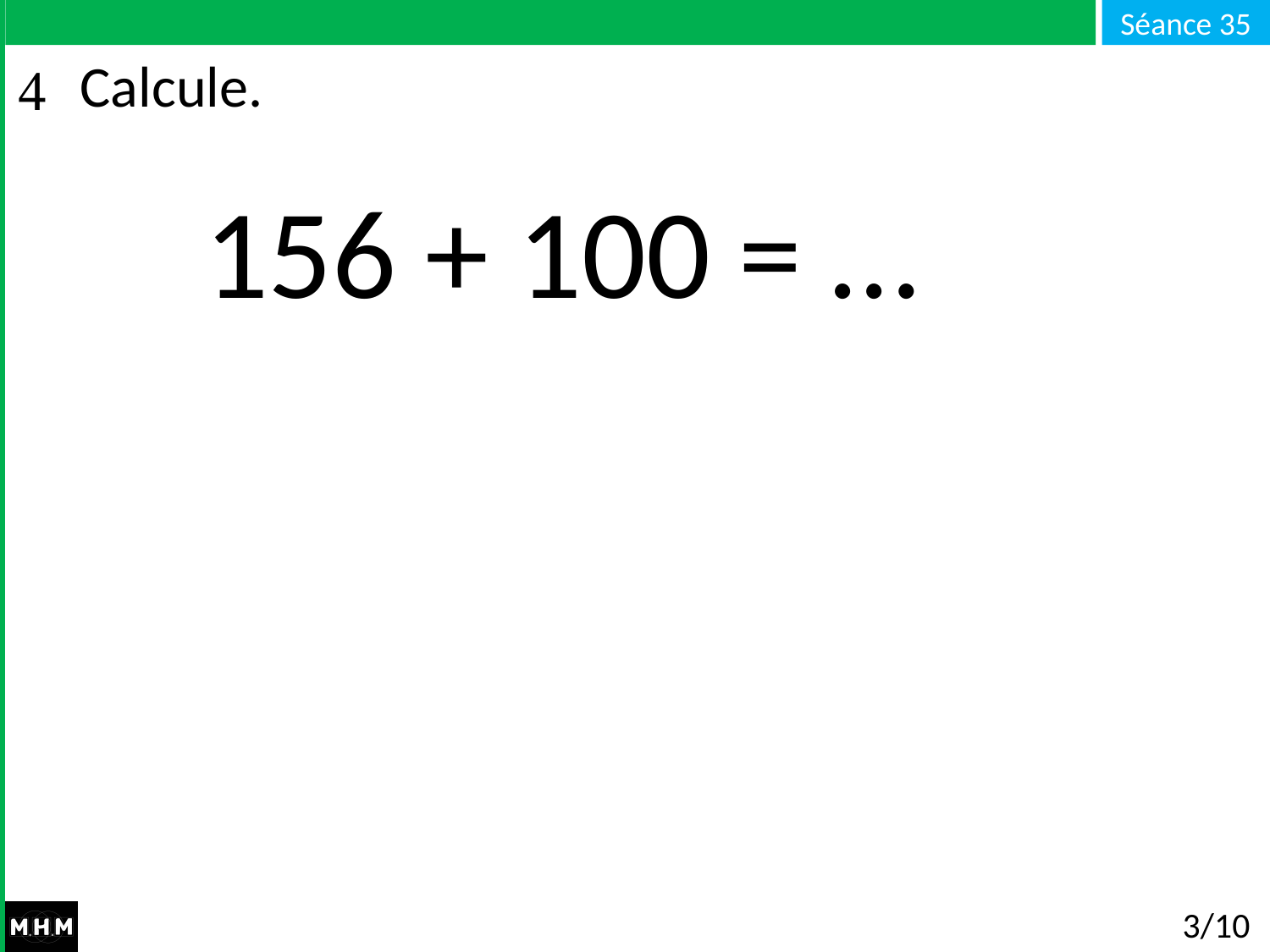

# Calcule.
156 + 100 = …
3/10